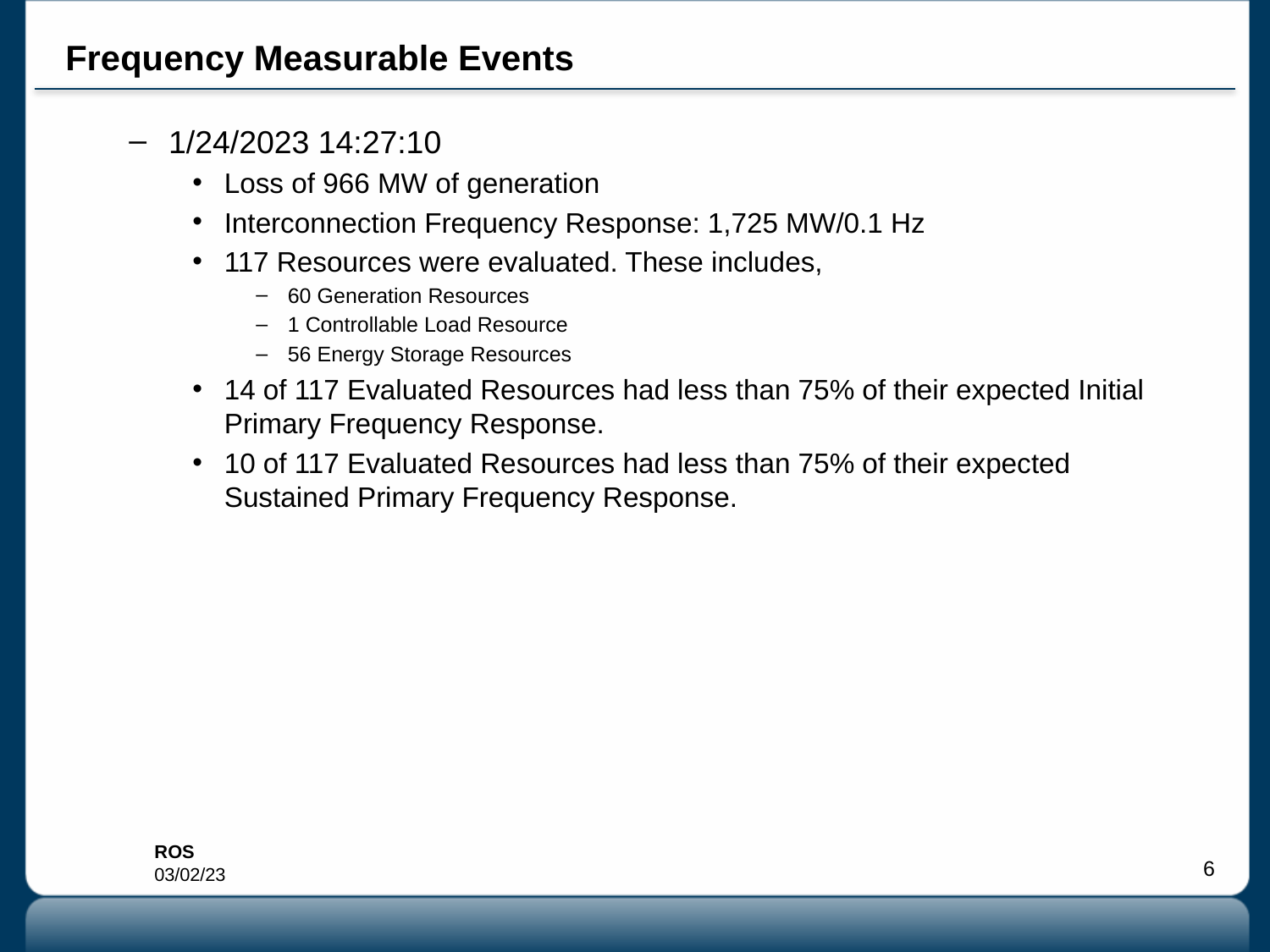

# Frequency Measurable Events
1/24/2023 14:27:10
Loss of 966 MW of generation
Interconnection Frequency Response: 1,725 MW/0.1 Hz
117 Resources were evaluated. These includes,
60 Generation Resources
1 Controllable Load Resource
56 Energy Storage Resources
14 of 117 Evaluated Resources had less than 75% of their expected Initial Primary Frequency Response.
10 of 117 Evaluated Resources had less than 75% of their expected Sustained Primary Frequency Response.